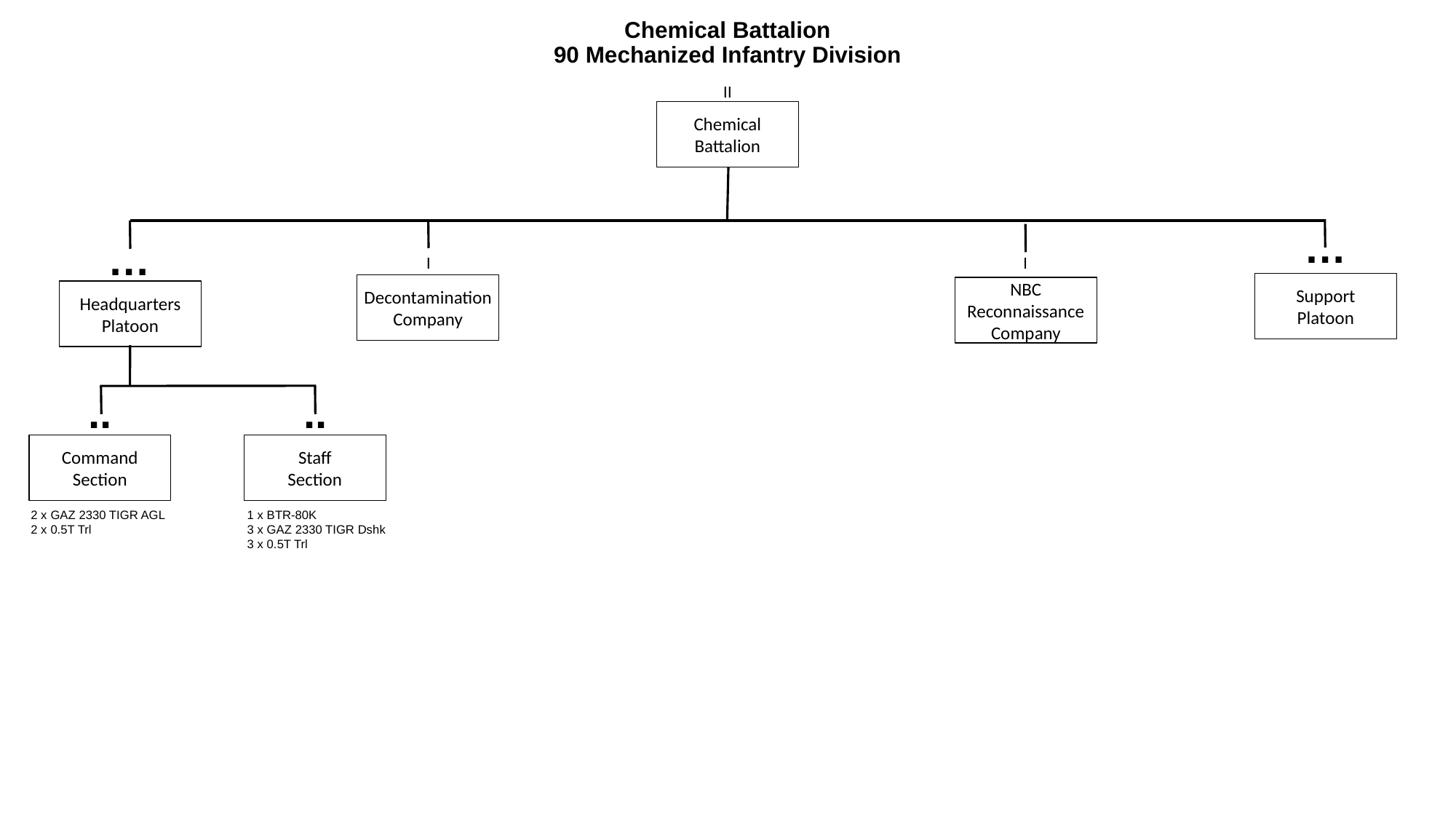

# Chemical Battalion 90 Mechanized Infantry Division
II
Chemical
Battalion
…
…
I
I
Support
Platoon
Decontamination
Company
NBC Reconnaissance Company
Headquarters
Platoon
..
..
Command
Section
Staff
Section
2 x GAZ 2330 TIGR AGL
2 x 0.5T Trl
1 x BTR-80K
3 x GAZ 2330 TIGR Dshk
3 x 0.5T Trl